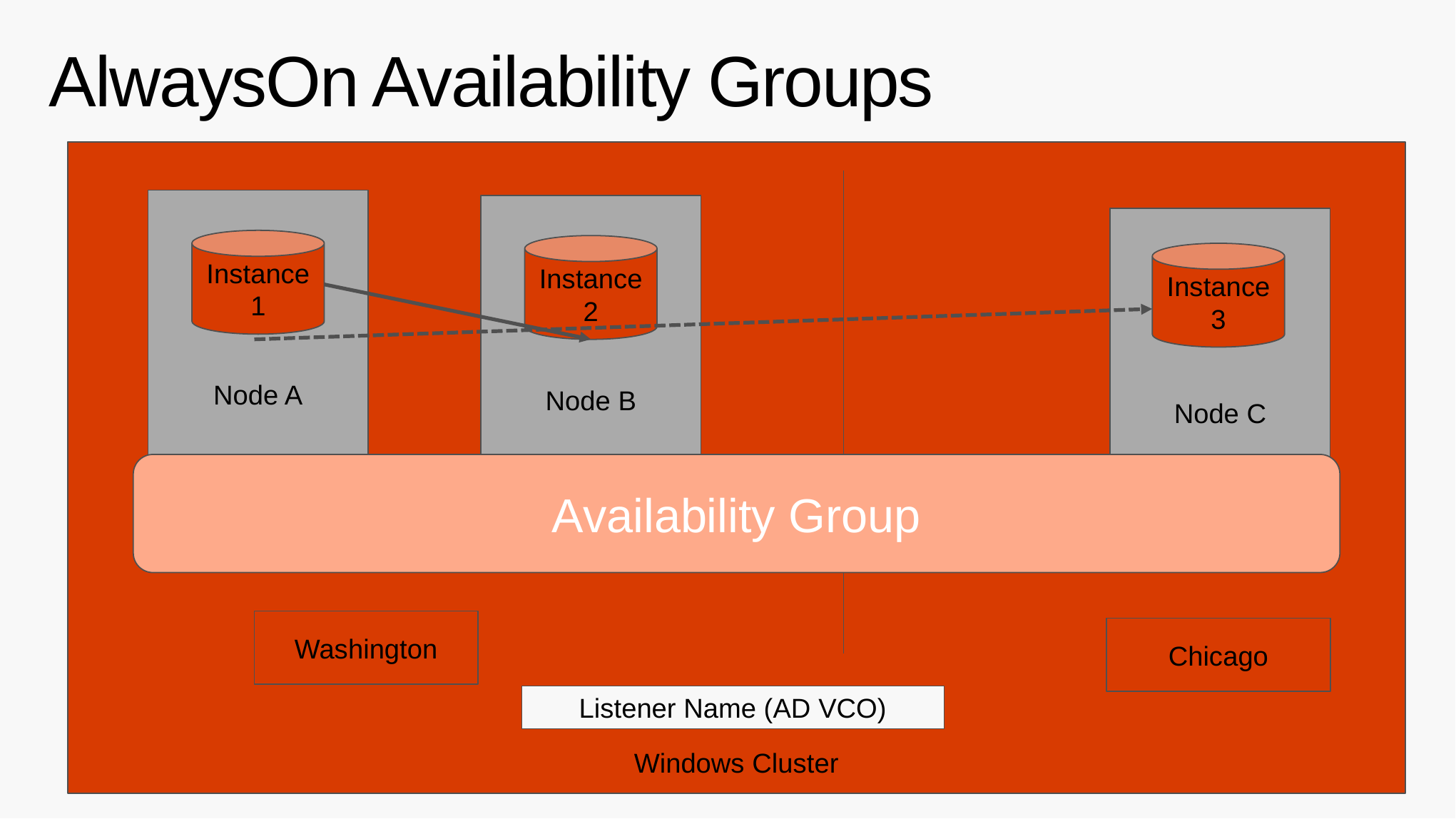

# AlwaysOn Availability Groups

Windows Cluster

Node A

Node B

Node C
Instance 1
Instance 2
Instance 3
Availability Group
Washington
Chicago
Listener Name (AD VCO)